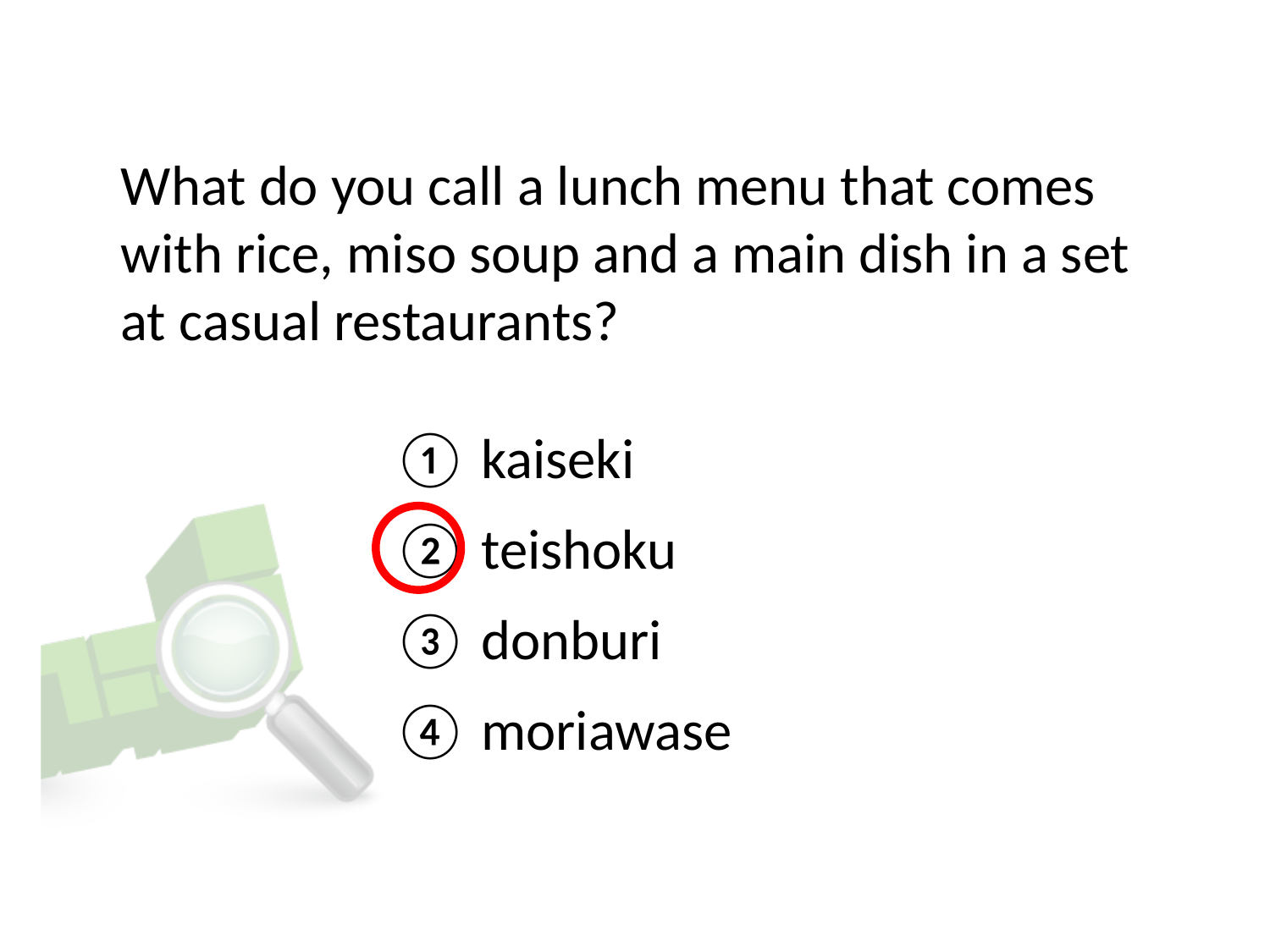

# What do you call a lunch menu that comes with rice, miso soup and a main dish in a set at casual restaurants?
① kaiseki
② teishoku
③ donburi
④ moriawase